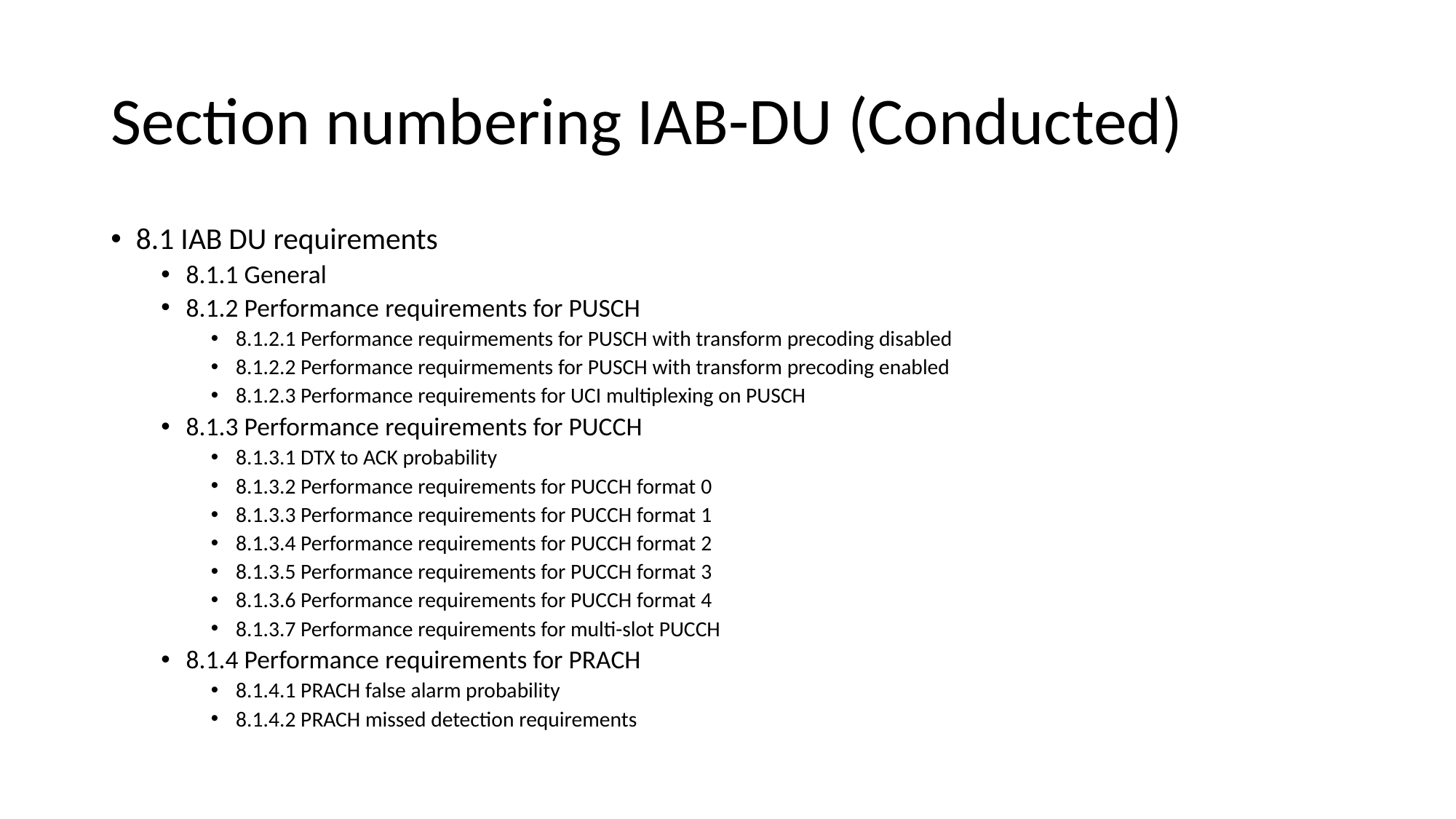

# Section numbering IAB-DU (Conducted)
8.1 IAB DU requirements
8.1.1 General
8.1.2 Performance requirements for PUSCH
8.1.2.1 Performance requirmements for PUSCH with transform precoding disabled
8.1.2.2 Performance requirmements for PUSCH with transform precoding enabled
8.1.2.3 Performance requirements for UCI multiplexing on PUSCH
8.1.3 Performance requirements for PUCCH
8.1.3.1 DTX to ACK probability
8.1.3.2 Performance requirements for PUCCH format 0
8.1.3.3 Performance requirements for PUCCH format 1
8.1.3.4 Performance requirements for PUCCH format 2
8.1.3.5 Performance requirements for PUCCH format 3
8.1.3.6 Performance requirements for PUCCH format 4
8.1.3.7 Performance requirements for multi-slot PUCCH
8.1.4 Performance requirements for PRACH
8.1.4.1 PRACH false alarm probability
8.1.4.2 PRACH missed detection requirements